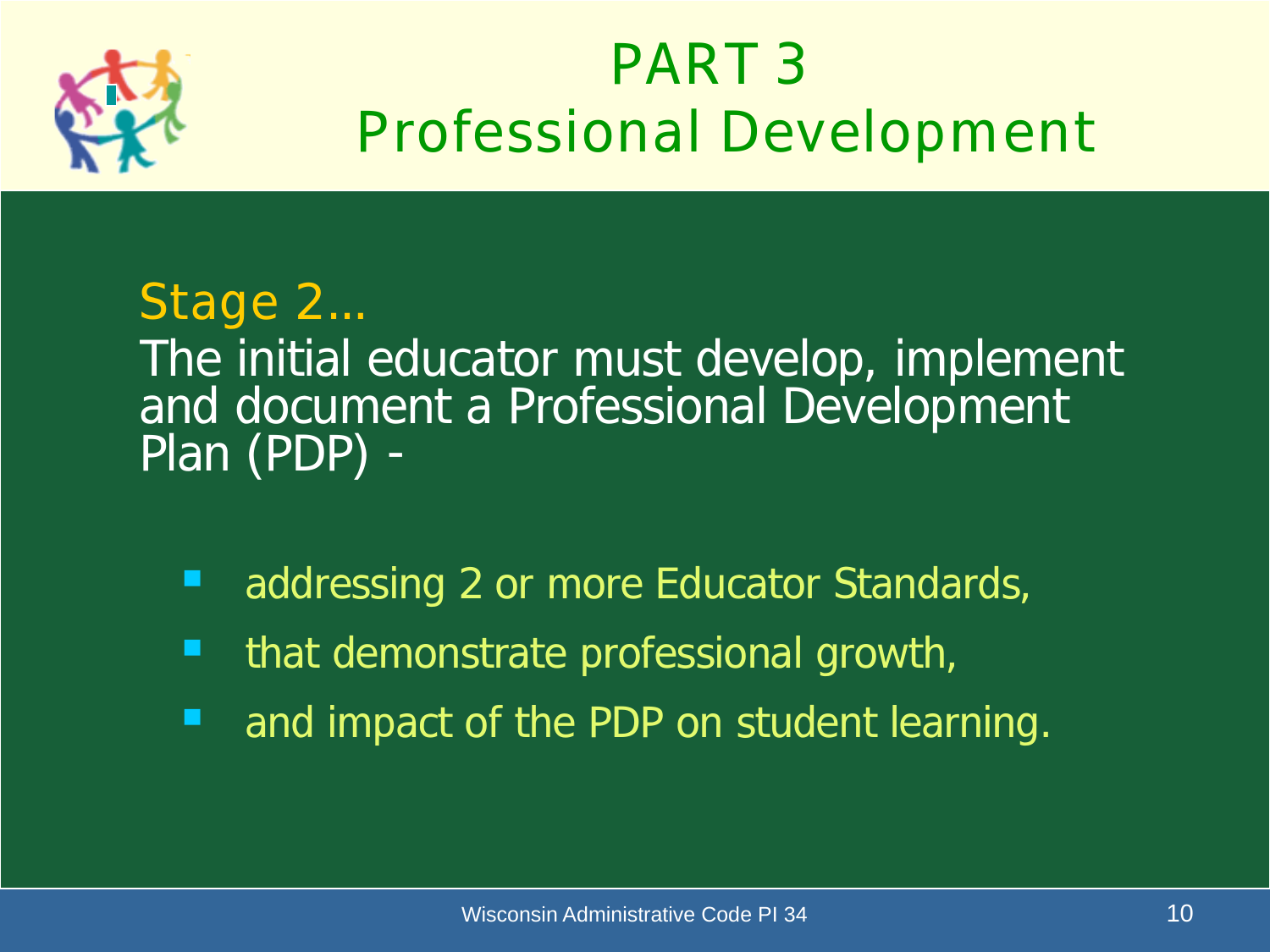

# PART 3 Professional Development

	Stage 2…
	The initial educator must develop, implement and document a Professional Development Plan (PDP) -

addressing 2 or more Educator Standards,
that demonstrate professional growth,
and impact of the PDP on student learning.
Wisconsin Administrative Code PI 34
10